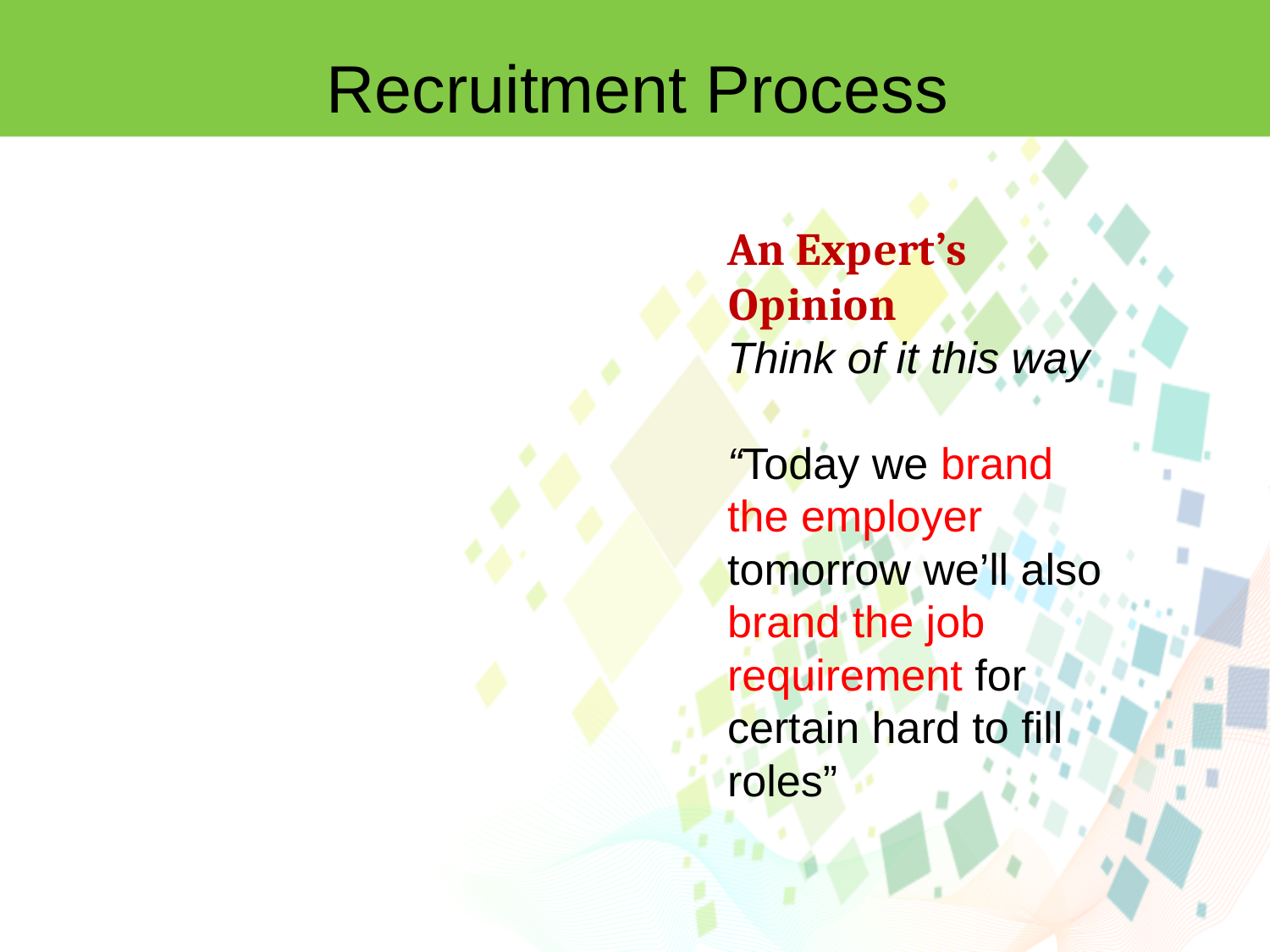

Recruitment Process
An Expert’s Opinion
Think of it this way

“Today we brand the employer tomorrow we’ll also brand the job requirement for certain hard to fill roles”